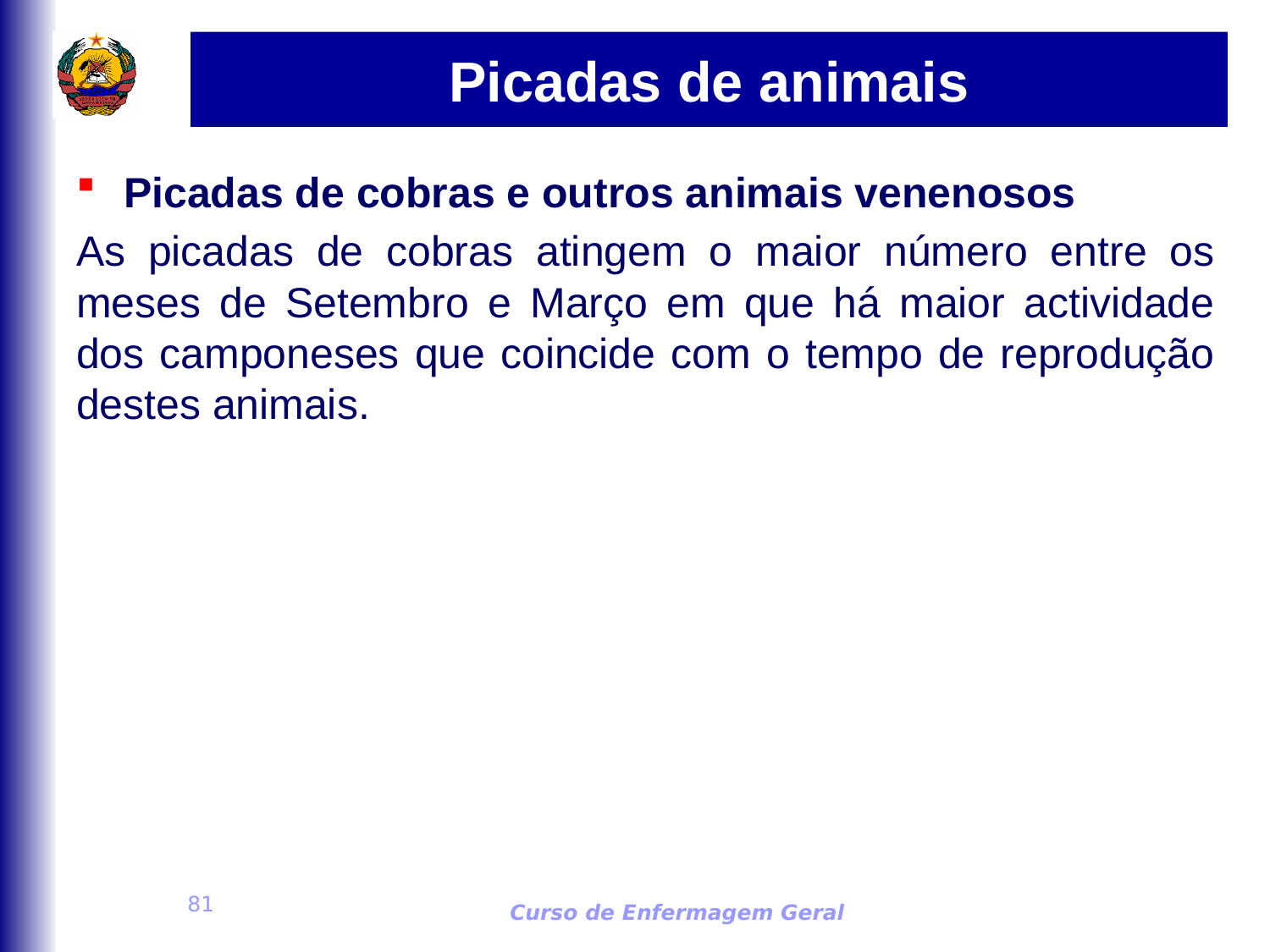

# Picadas de animais
Picadas de cobras e outros animais venenosos
As picadas de cobras atingem o maior número entre os meses de Setembro e Março em que há maior actividade dos camponeses que coincide com o tempo de reprodução destes animais.

81
Curso de Enfermagem Geral